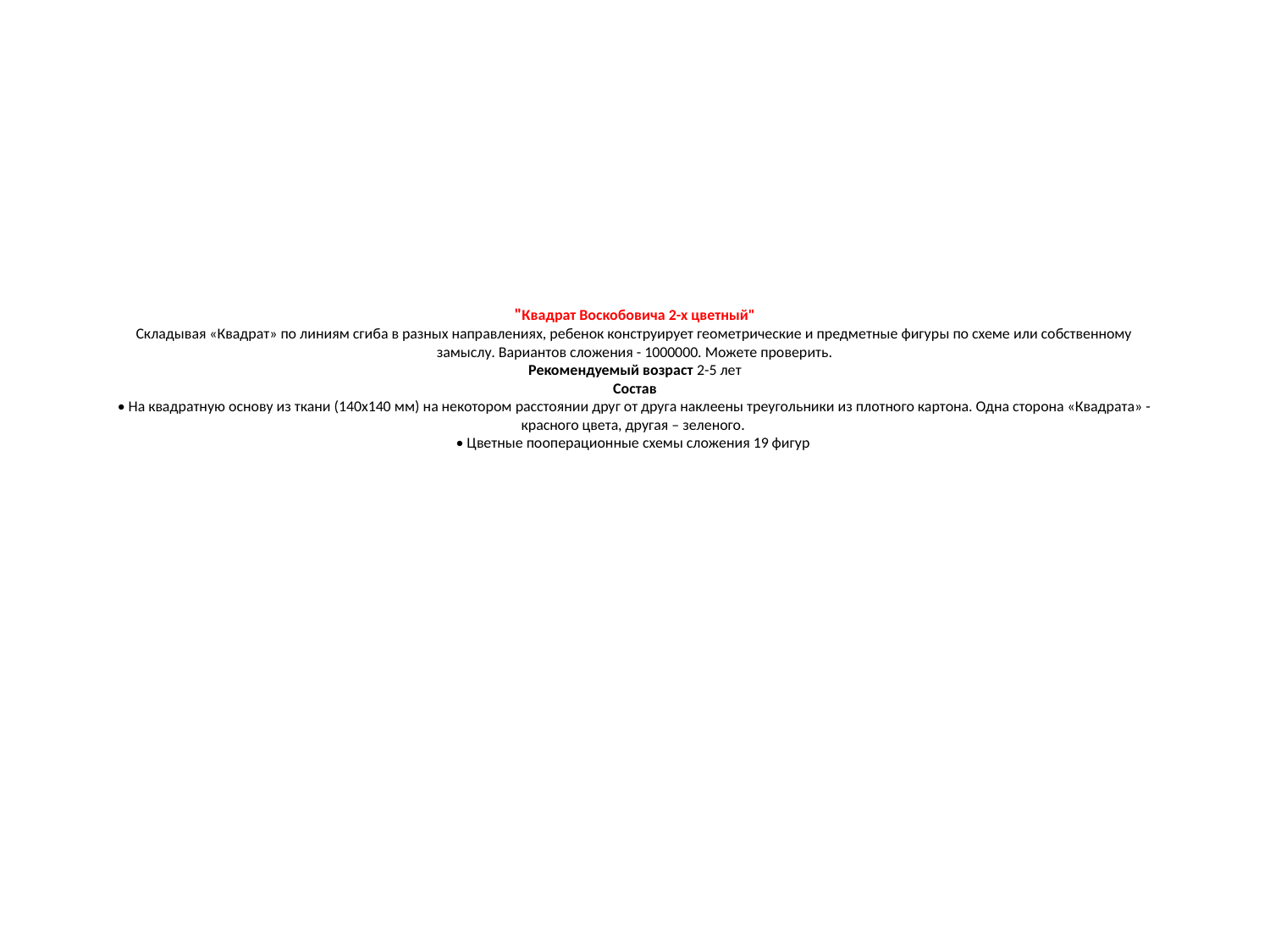

# "Квадрат Воскобовича 2-х цветный" Складывая «Квадрат» по линиям сгиба в разных направлениях, ребенок конструирует геометрические и предметные фигуры по схеме или собственному замыслу. Вариантов сложения - 1000000. Можете проверить. Рекомендуемый возраст 2-5 лет Состав • На квадратную основу из ткани (140х140 мм) на некотором расстоянии друг от друга наклеены треугольники из плотного картона. Одна сторона «Квадрата» - красного цвета, другая – зеленого.  • Цветные пооперационные схемы сложения 19 фигур